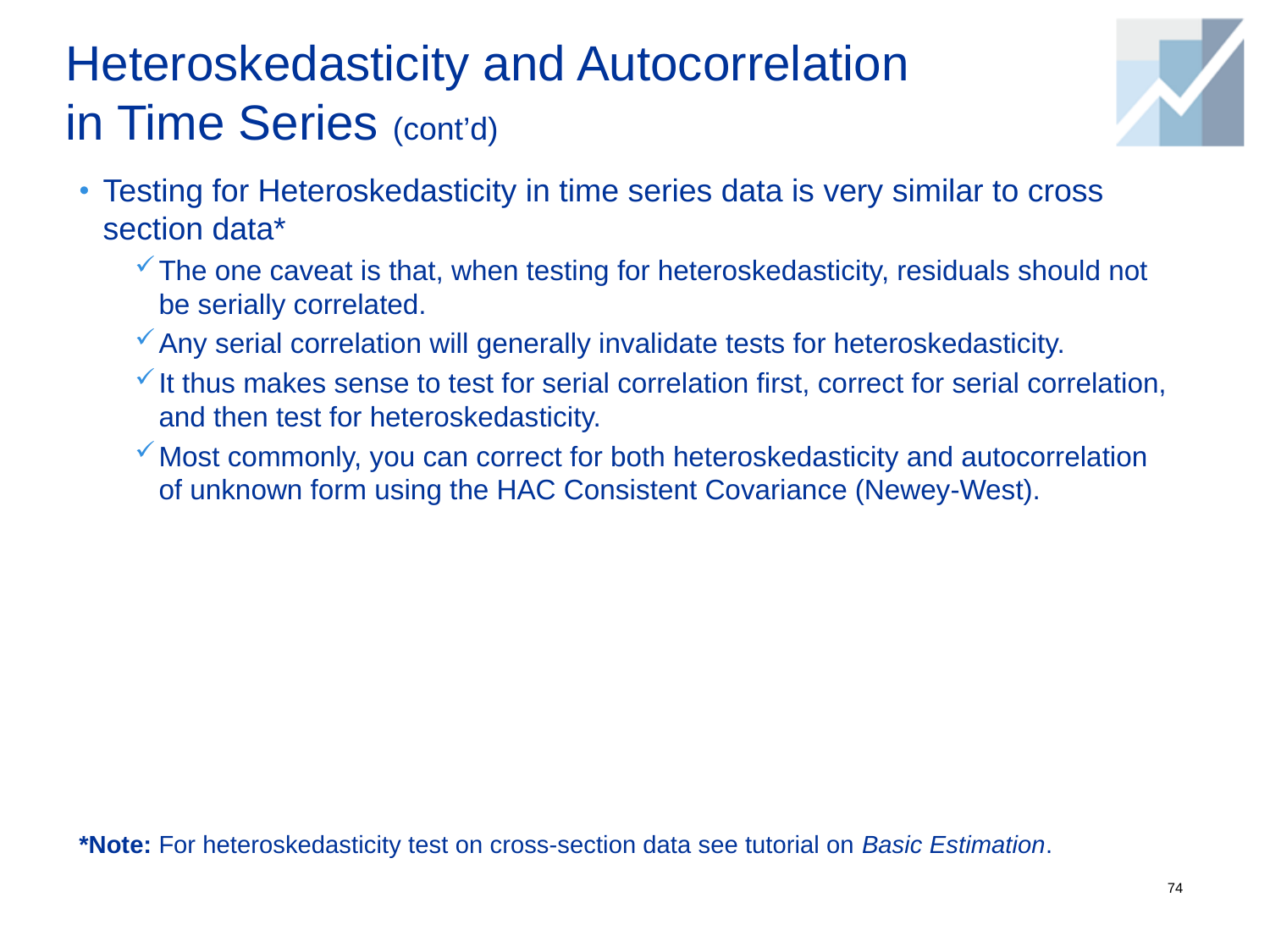

# Heteroskedasticity and Autocorrelation in Time Series (cont’d)
Testing for Heteroskedasticity in time series data is very similar to cross section data*
The one caveat is that, when testing for heteroskedasticity, residuals should not be serially correlated.
Any serial correlation will generally invalidate tests for heteroskedasticity.
It thus makes sense to test for serial correlation first, correct for serial correlation, and then test for heteroskedasticity.
Most commonly, you can correct for both heteroskedasticity and autocorrelation of unknown form using the HAC Consistent Covariance (Newey-West).

*Note: For heteroskedasticity test on cross-section data see tutorial on Basic Estimation.
74